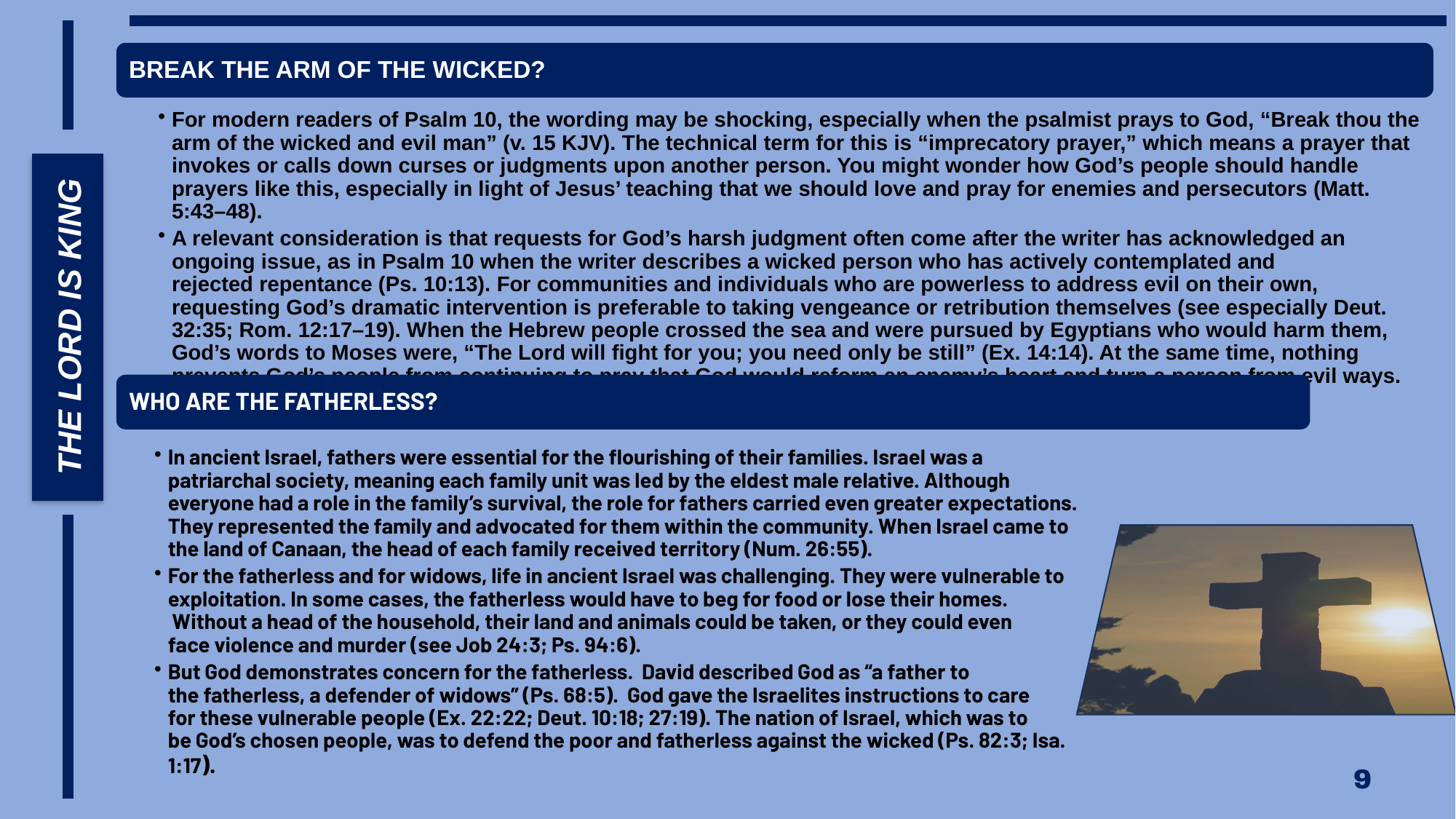

BREAK THE ARM OF THE WICKED?
For modern readers of Psalm 10, the wording may be shocking, especially when the psalmist prays to God, “Break thou the arm of the wicked and evil man” (v. 15 KJV). The technical term for this is “imprecatory prayer,” which means a prayer that invokes or calls down curses or judgments upon another person. You might wonder how God’s people should handle prayers like this, especially in light of Jesus’ teaching that we should love and pray for enemies and persecutors (Matt. 5:43–48).
A relevant consideration is that requests for God’s harsh judgment often come after the writer has acknowledged an ongoing issue, as in Psalm 10 when the writer describes a wicked person who has actively contemplated and rejected repentance (Ps. 10:13). For communities and individuals who are powerless to address evil on their own, requesting God’s dramatic intervention is preferable to taking vengeance or retribution themselves (see especially Deut. 32:35; Rom. 12:17–19). When the Hebrew people crossed the sea and were pursued by Egyptians who would harm them, God’s words to Moses were, “The Lord will fight for you; you need only be still” (Ex. 14:14). At the same time, nothing prevents God’s people from continuing to pray that God would reform an enemy’s heart and turn a person from evil ways.
The Lord is King
WHO ARE THE FATHERLESS?
In ancient Israel, fathers were essential for the flourishing of their families. Israel was a patriarchal society, meaning each family unit was led by the eldest male relative. Although everyone had a role in the family’s survival, the role for fathers carried even greater expectations. They represented the family and advocated for them within the community. When Israel came to the land of Canaan, the head of each family received territory (Num. 26:55).
For the fatherless and for widows, life in ancient Israel was challenging. They were vulnerable to exploitation. In some cases, the fatherless would have to beg for food or lose their homes.  Without a head of the household, their land and animals could be taken, or they could even face violence and murder (see Job 24:3; Ps. 94:6).
But God demonstrates concern for the fatherless.  David described God as “a father to the fatherless, a defender of widows” (Ps. 68:5).  God gave the Israelites instructions to care for these vulnerable people (Ex. 22:22; Deut. 10:18; 27:19). The nation of Israel, which was to be God’s chosen people, was to defend the poor and fatherless against the wicked (Ps. 82:3; Isa. 1:17).

9